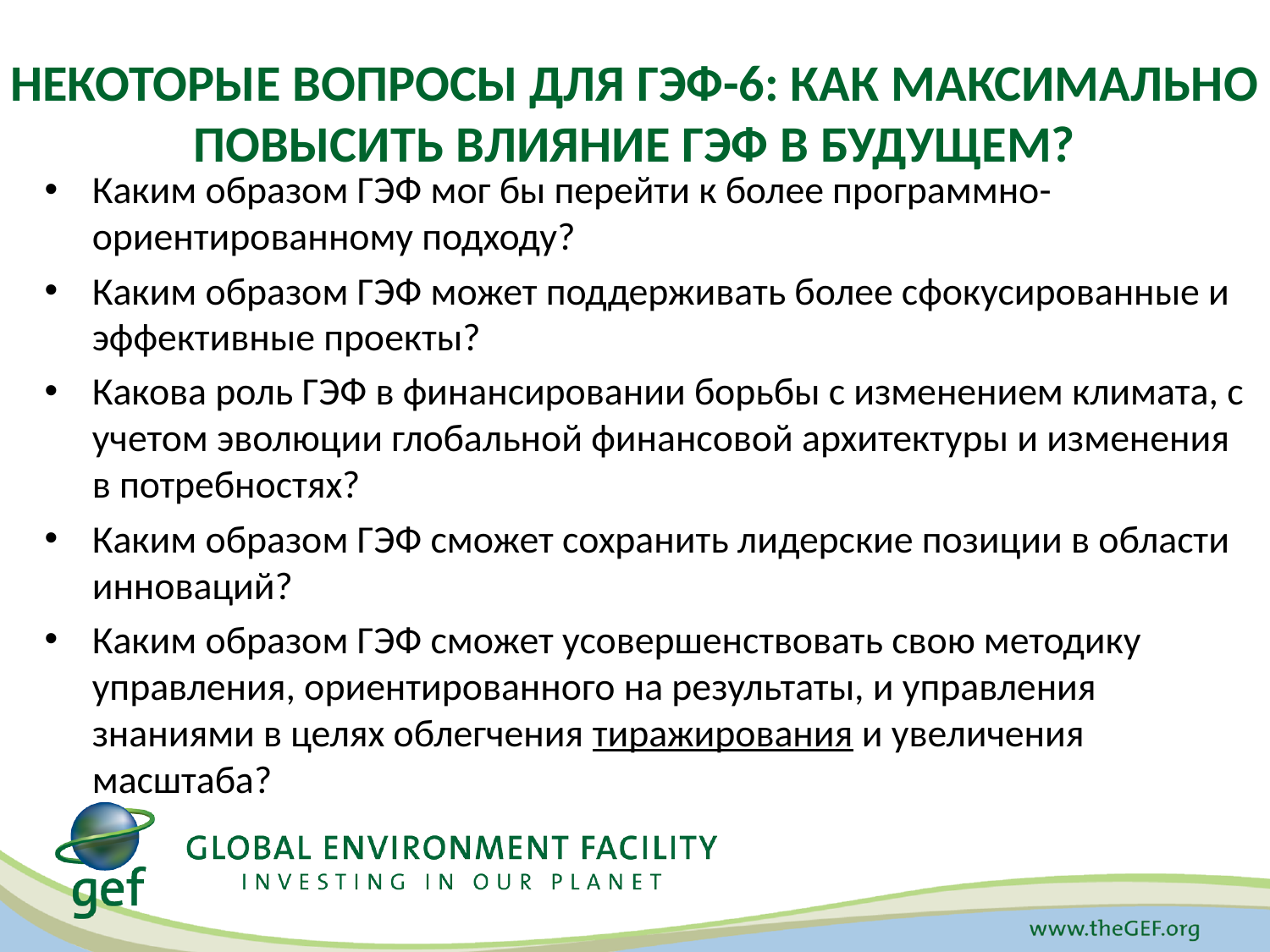

# НЕКОТОРЫЕ ВОПРОСЫ ДЛЯ ГЭФ-6: КАК МАКСИМАЛЬНО ПОВЫСИТЬ ВЛИЯНИЕ ГЭФ В БУДУЩЕМ?
Каким образом ГЭФ мог бы перейти к более программно-ориентированному подходу?
Каким образом ГЭФ может поддерживать более сфокусированные и эффективные проекты?
Какова роль ГЭФ в финансировании борьбы с изменением климата, с учетом эволюции глобальной финансовой архитектуры и изменения в потребностях?
Каким образом ГЭФ сможет сохранить лидерские позиции в области инноваций?
Каким образом ГЭФ сможет усовершенствовать свою методику управления, ориентированного на результаты, и управления знаниями в целях облегчения тиражирования и увеличения масштаба?